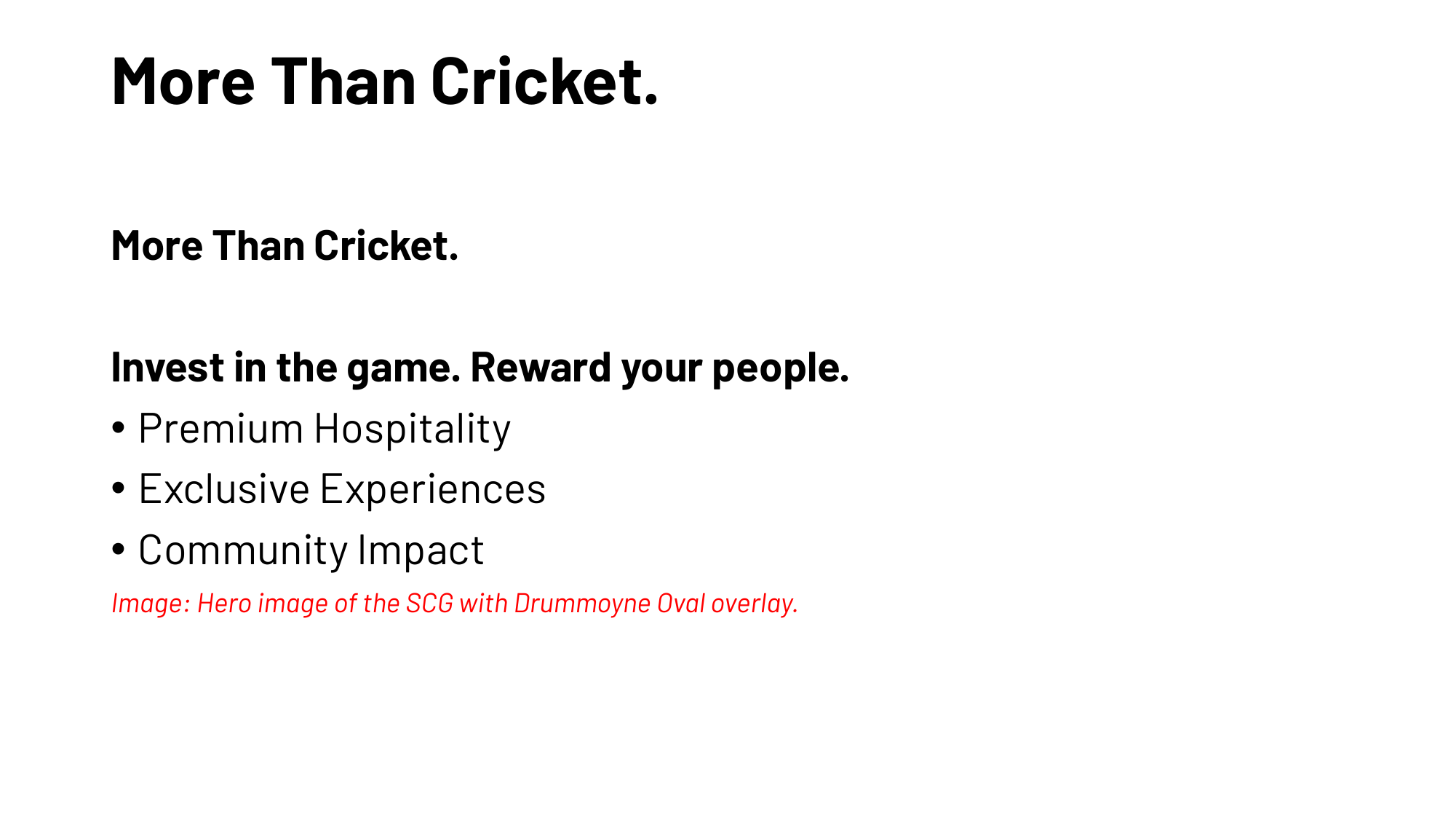

# More Than Cricket.
More Than Cricket.

Invest in the game. Reward your people.
Premium Hospitality
Exclusive Experiences
Community Impact
Image: Hero image of the SCG with Drummoyne Oval overlay.